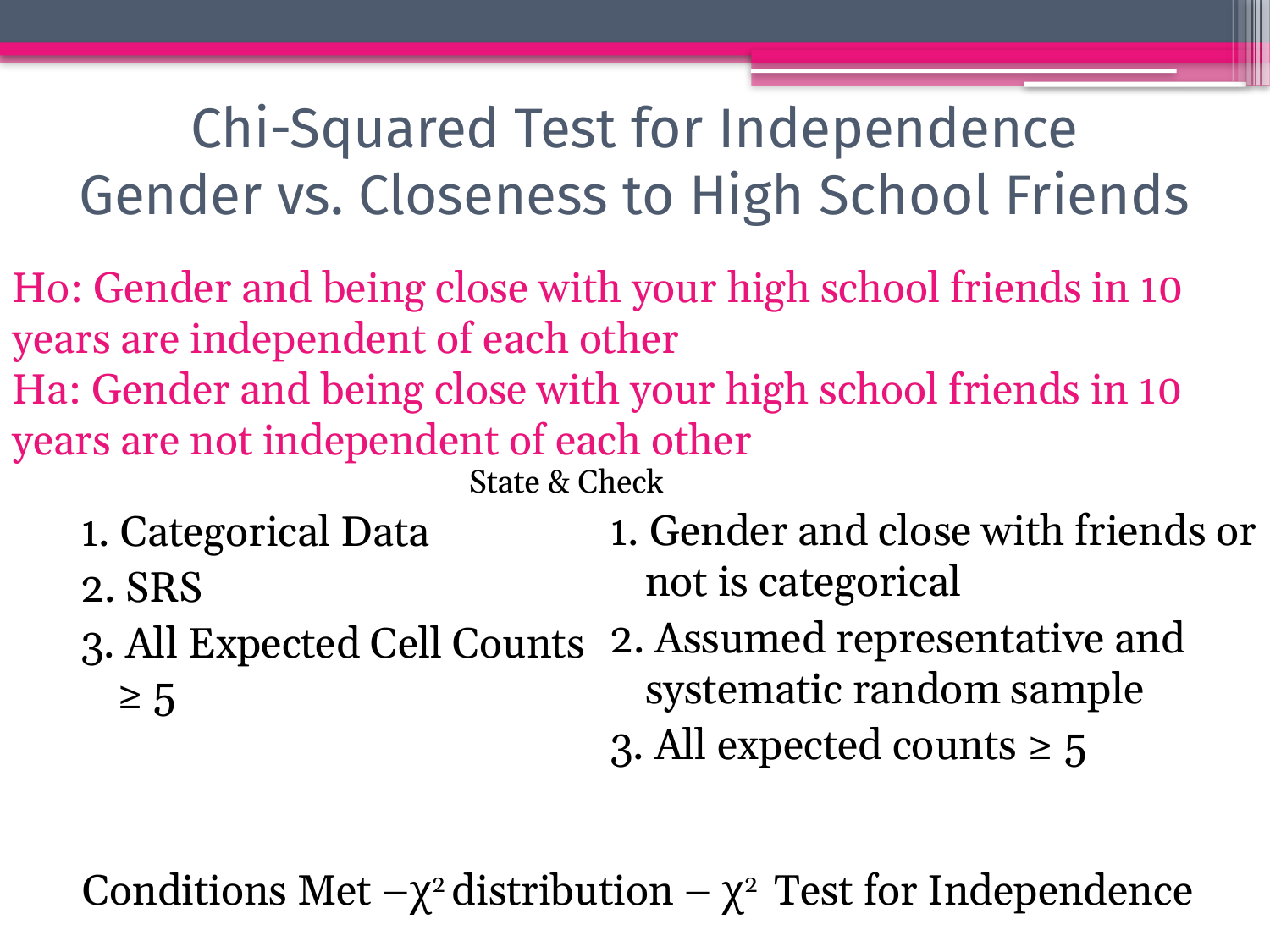

# Chi-Squared Test for Independence Gender vs. Closeness to High School Friends
Ho: Gender and being close with your high school friends in 10 years are independent of each other
Ha: Gender and being close with your high school friends in 10 years are not independent of each other

State & Check
1. Categorical Data
2. SRS
3. All Expected Cell Counts ≥ 5
1. Gender and close with friends or not is categorical
2. Assumed representative and systematic random sample
3. All expected counts ≥ 5
Conditions Met –χ2 distribution – χ2  Test for Independence